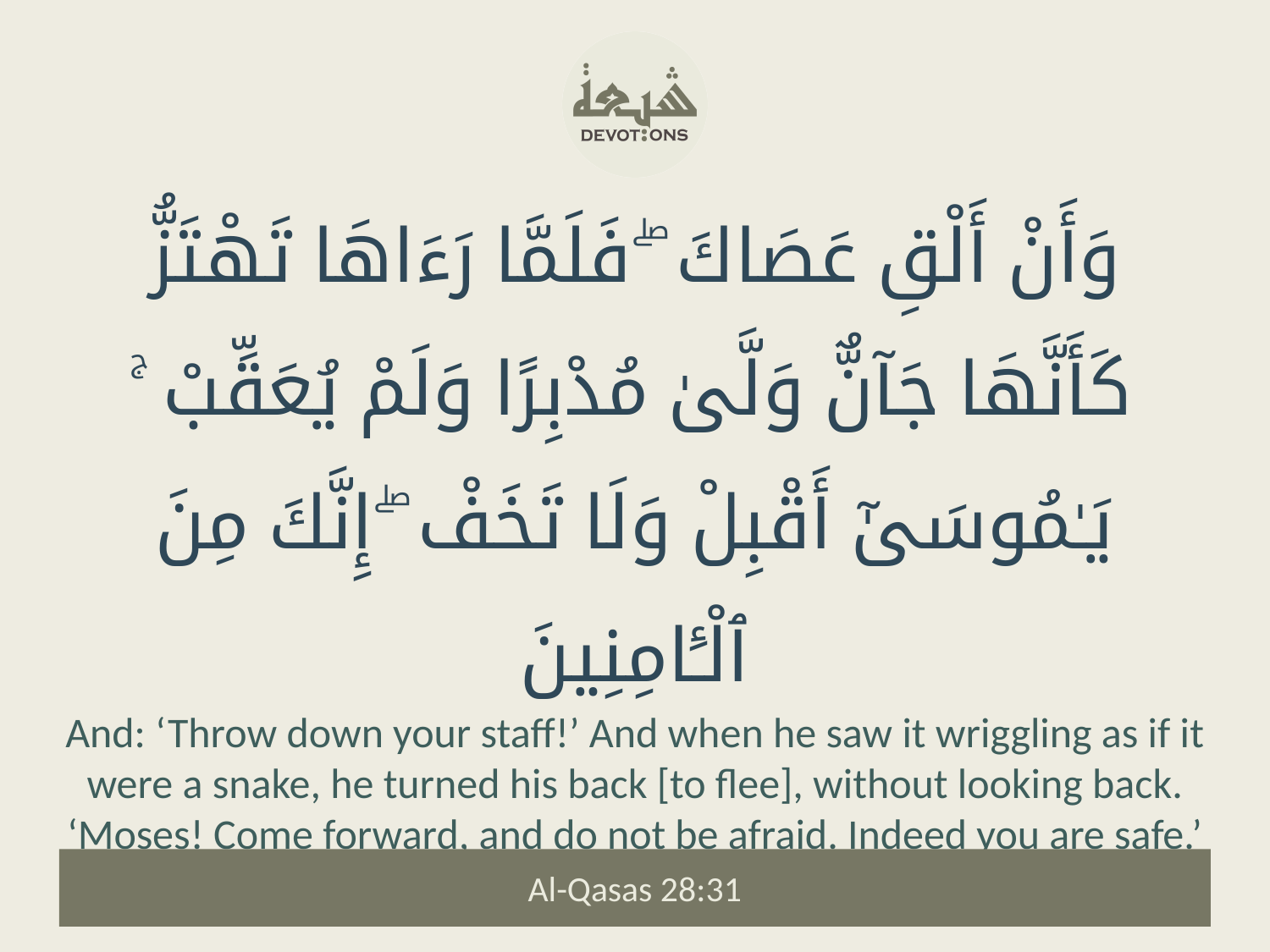

وَأَنْ أَلْقِ عَصَاكَ ۖ فَلَمَّا رَءَاهَا تَهْتَزُّ كَأَنَّهَا جَآنٌّ وَلَّىٰ مُدْبِرًا وَلَمْ يُعَقِّبْ ۚ يَـٰمُوسَىٰٓ أَقْبِلْ وَلَا تَخَفْ ۖ إِنَّكَ مِنَ ٱلْـَٔامِنِينَ
And: ‘Throw down your staff!’ And when he saw it wriggling as if it were a snake, he turned his back [to flee], without looking back. ‘Moses! Come forward, and do not be afraid. Indeed you are safe.’
Al-Qasas 28:31